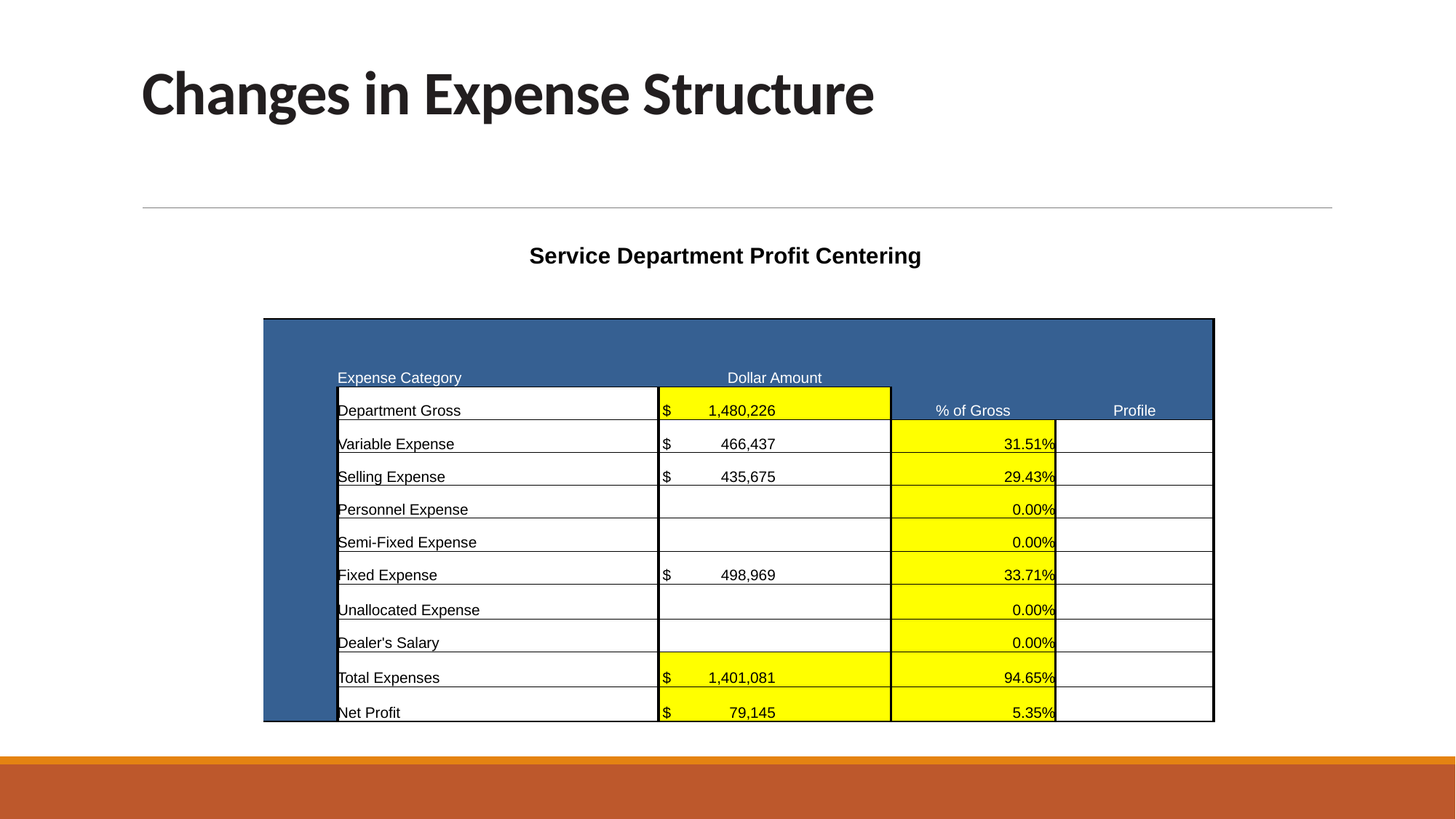

# Changes in Expense Structure
| Service Department Profit Centering |  |  |  |  |
| --- | --- | --- | --- | --- |
|  |  |  |  |  |
|  | Expense Category | Dollar Amount |  |  |
|  | Department Gross | $ 1,480,226 | % of Gross | Profile |
|  | Variable Expense | $ 466,437 | 31.51% |  |
|  | Selling Expense | $ 435,675 | 29.43% |  |
|  | Personnel Expense |  | 0.00% |  |
|  | Semi-Fixed Expense |  | 0.00% |  |
|  | Fixed Expense | $ 498,969 | 33.71% |  |
|  | Unallocated Expense |  | 0.00% |  |
|  | Dealer's Salary |  | 0.00% |  |
|  | Total Expenses | $ 1,401,081 | 94.65% |  |
|  | Net Profit | $ 79,145 | 5.35% |  |